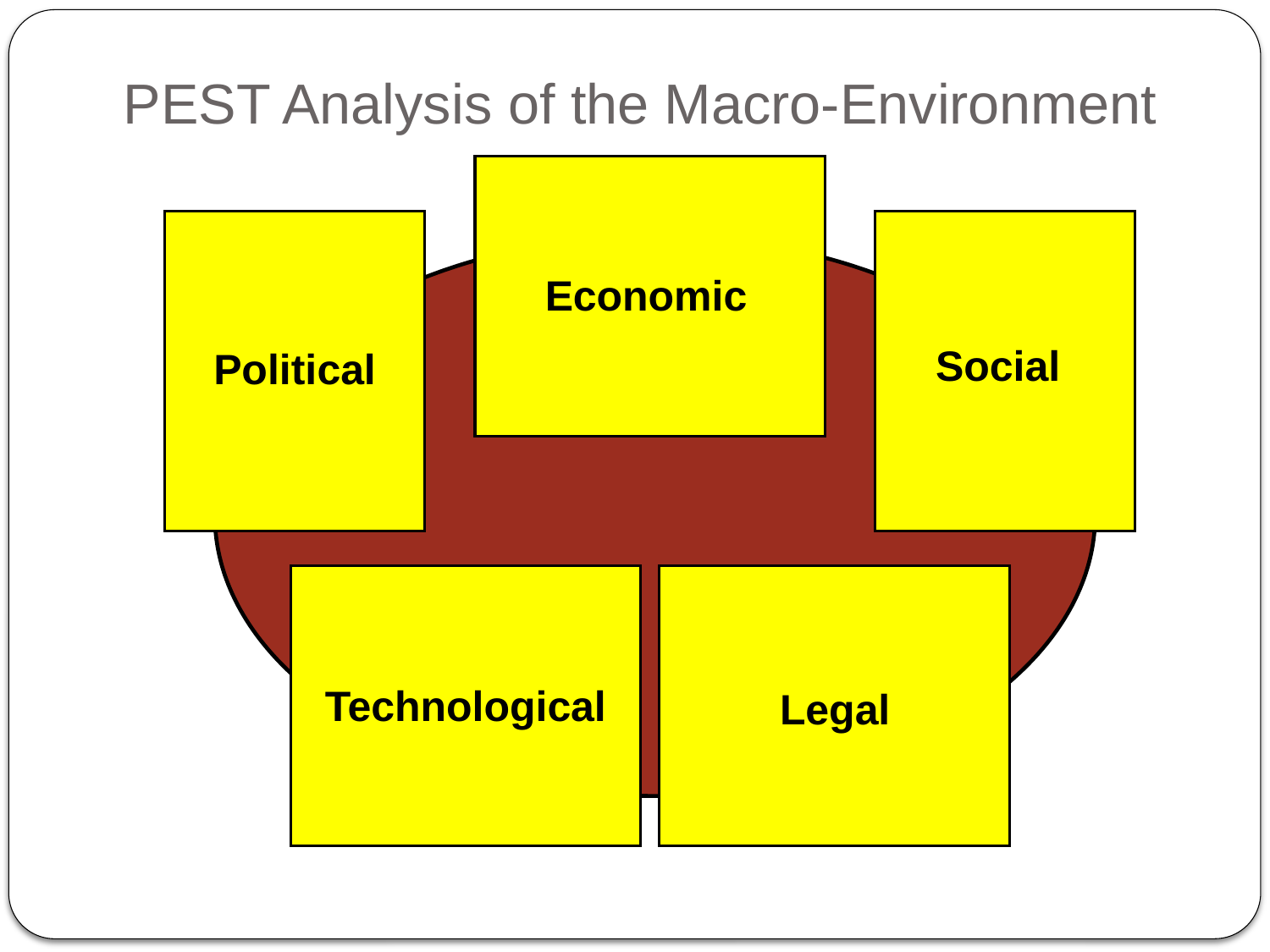

# PEST Analysis of the Macro-Environment

Economic
Social
Political

Technological
Legal